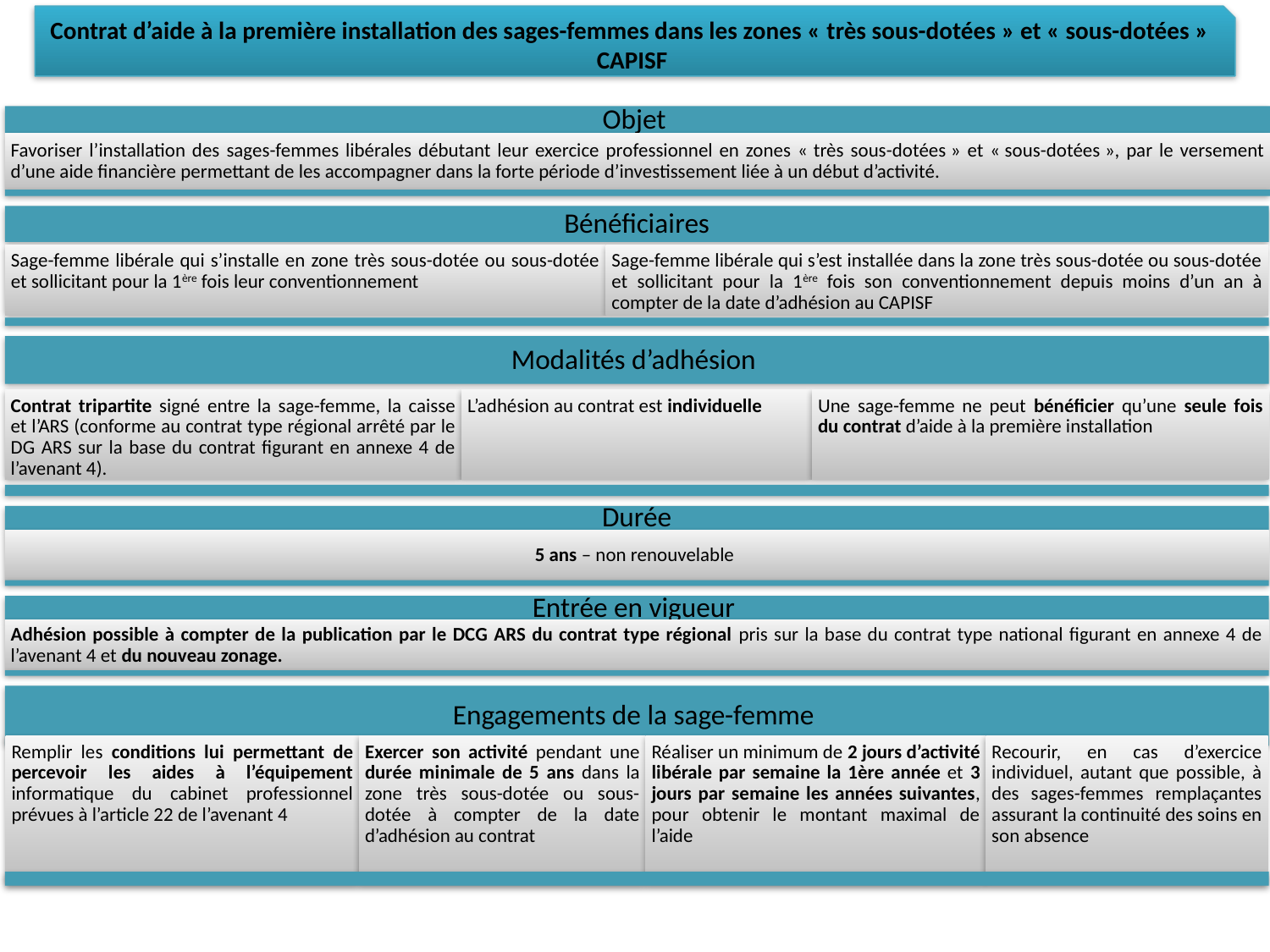

Contrat d’aide à la première installation des sages-femmes dans les zones « très sous-dotées » et « sous-dotées »
CAPISF
Objet
Favoriser l’installation des sages-femmes libérales débutant leur exercice professionnel en zones « très sous-dotées » et « sous-dotées », par le versement d’une aide financière permettant de les accompagner dans la forte période d’investissement liée à un début d’activité.
Bénéficiaires
Sage-femme libérale qui s’installe en zone très sous-dotée ou sous-dotée et sollicitant pour la 1ère fois leur conventionnement
Sage-femme libérale qui s’est installée dans la zone très sous-dotée ou sous-dotée et sollicitant pour la 1ère fois son conventionnement depuis moins d’un an à compter de la date d’adhésion au CAPISF
Modalités d’adhésion
Contrat tripartite signé entre la sage-femme, la caisse et l’ARS (conforme au contrat type régional arrêté par le DG ARS sur la base du contrat figurant en annexe 4 de l’avenant 4).
L’adhésion au contrat est individuelle
Une sage-femme ne peut bénéficier qu’une seule fois du contrat d’aide à la première installation
Durée
5 ans – non renouvelable
Entrée en vigueur
Adhésion possible à compter de la publication par le DCG ARS du contrat type régional pris sur la base du contrat type national figurant en annexe 4 de l’avenant 4 et du nouveau zonage.
Engagements de la sage-femme
Remplir les conditions lui permettant de percevoir les aides à l’équipement informatique du cabinet professionnel prévues à l’article 22 de l’avenant 4
Exercer son activité pendant une durée minimale de 5 ans dans la zone très sous-dotée ou sous-dotée à compter de la date d’adhésion au contrat
Réaliser un minimum de 2 jours d’activité libérale par semaine la 1ère année et 3 jours par semaine les années suivantes, pour obtenir le montant maximal de l’aide
Recourir, en cas d’exercice individuel, autant que possible, à des sages-femmes remplaçantes assurant la continuité des soins en son absence